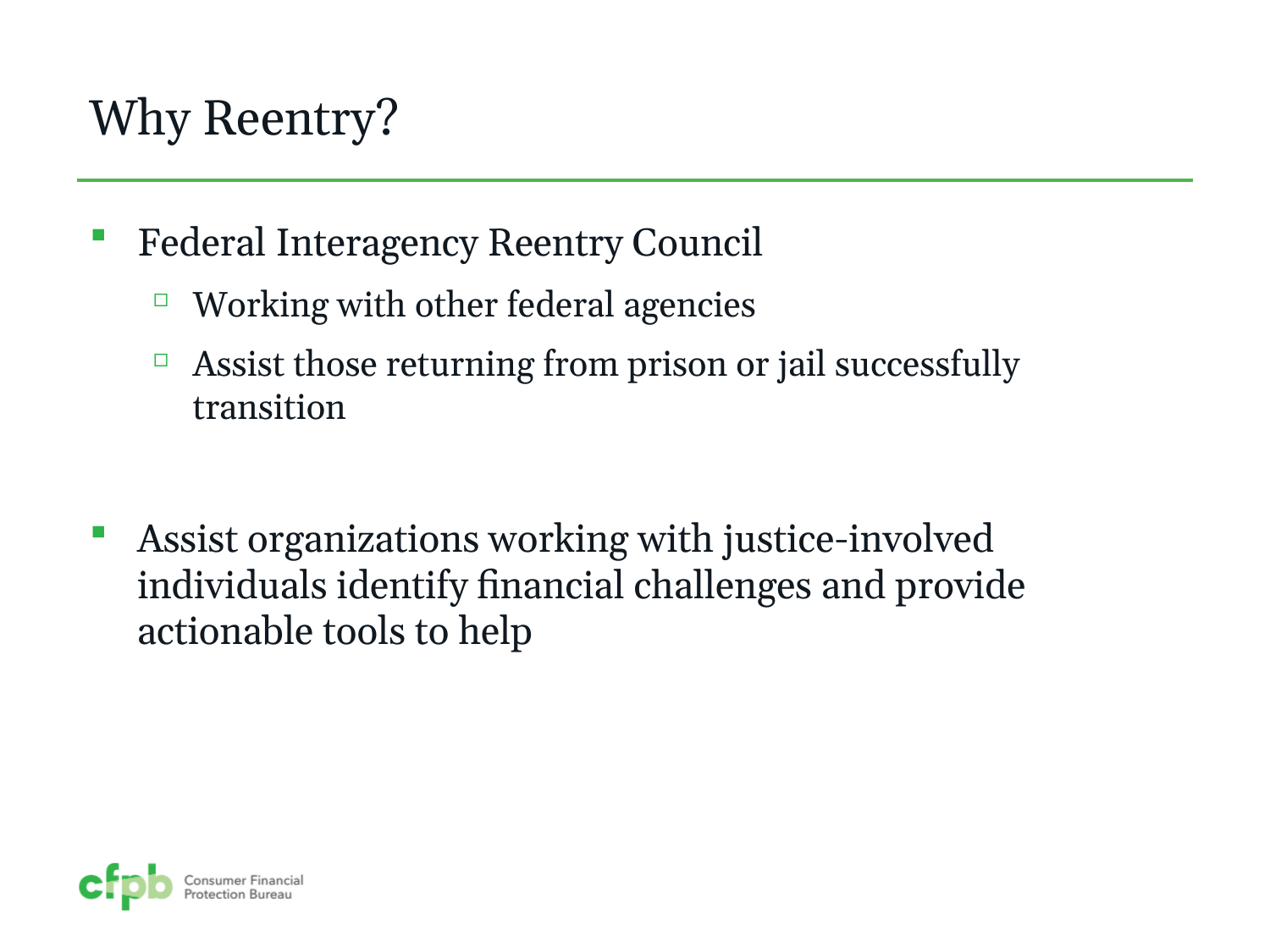

# Why Reentry?
Federal Interagency Reentry Council
Working with other federal agencies
Assist those returning from prison or jail successfully transition

Assist organizations working with justice-involved individuals identify financial challenges and provide actionable tools to help